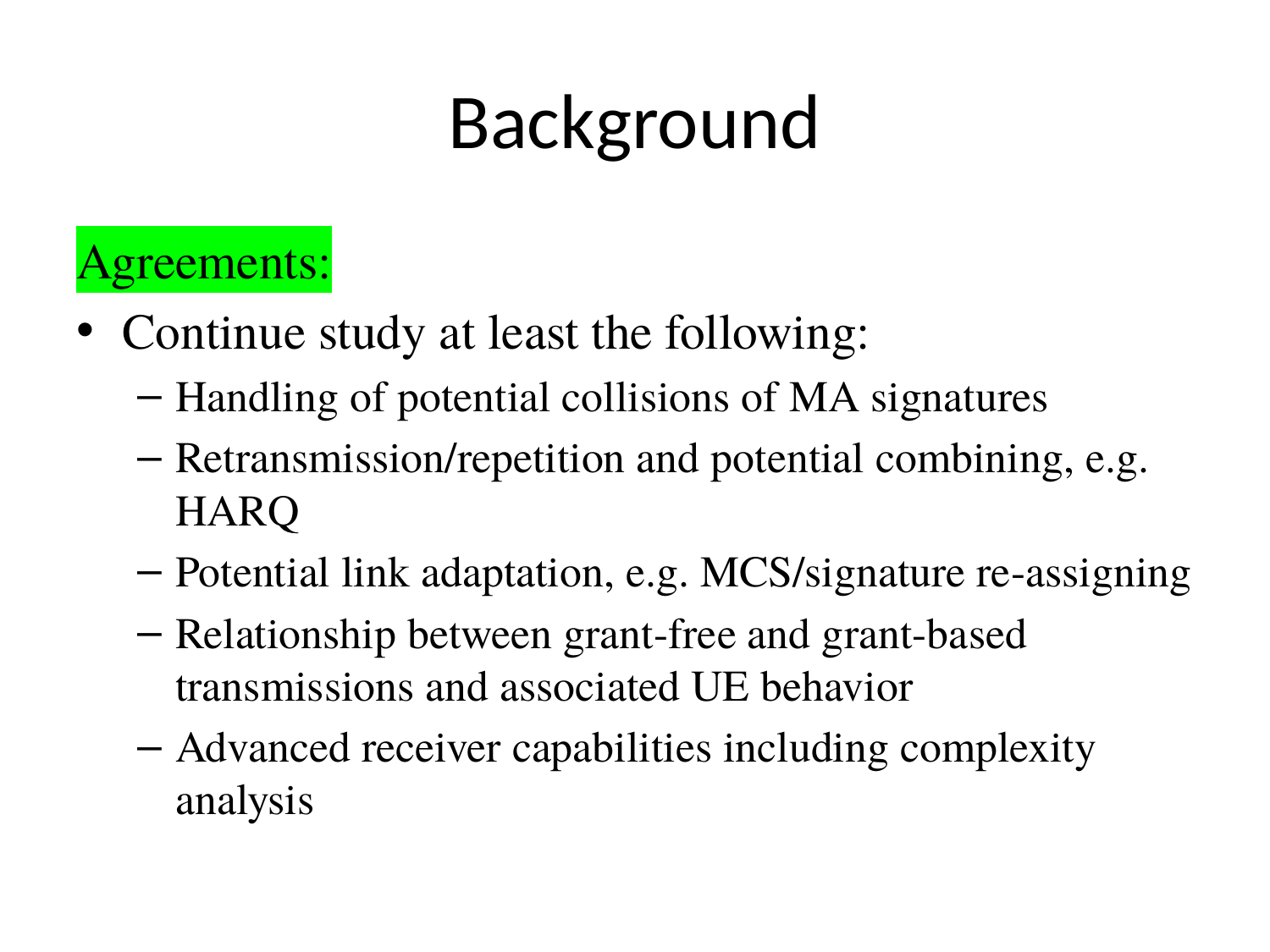

# Background
Agreements:
Continue study at least the following:
Handling of potential collisions of MA signatures
Retransmission/repetition and potential combining, e.g. HARQ
Potential link adaptation, e.g. MCS/signature re-assigning
Relationship between grant-free and grant-based transmissions and associated UE behavior
Advanced receiver capabilities including complexity analysis